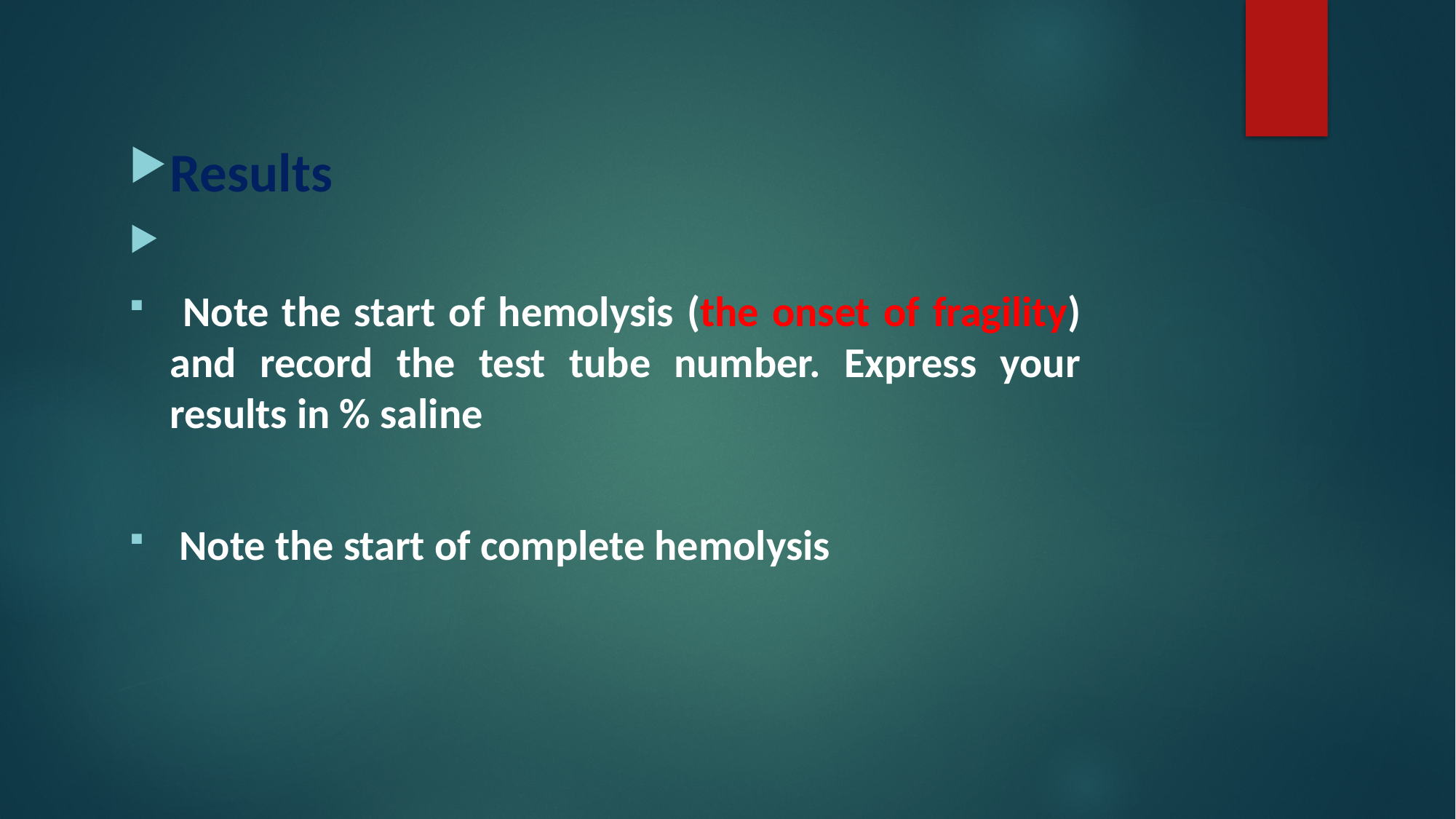

Results

 Note the start of hemolysis (the onset of fragility) and record the test tube number. Express your results in % saline

 Note the start of complete hemolysis